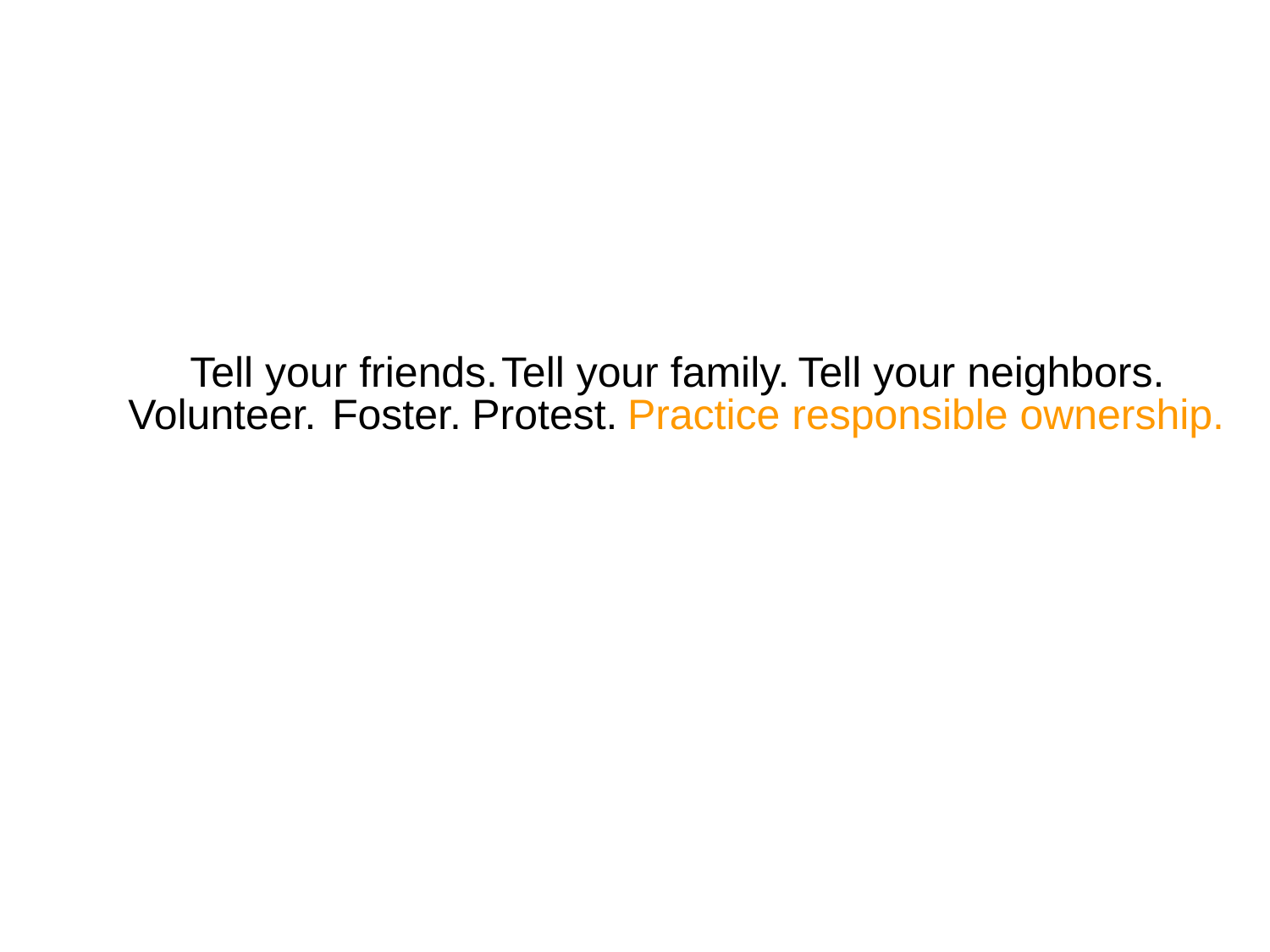

Tell your friends.
Tell your family.
Tell your neighbors.
Volunteer.
Foster.
Protest.
Practice responsible ownership.